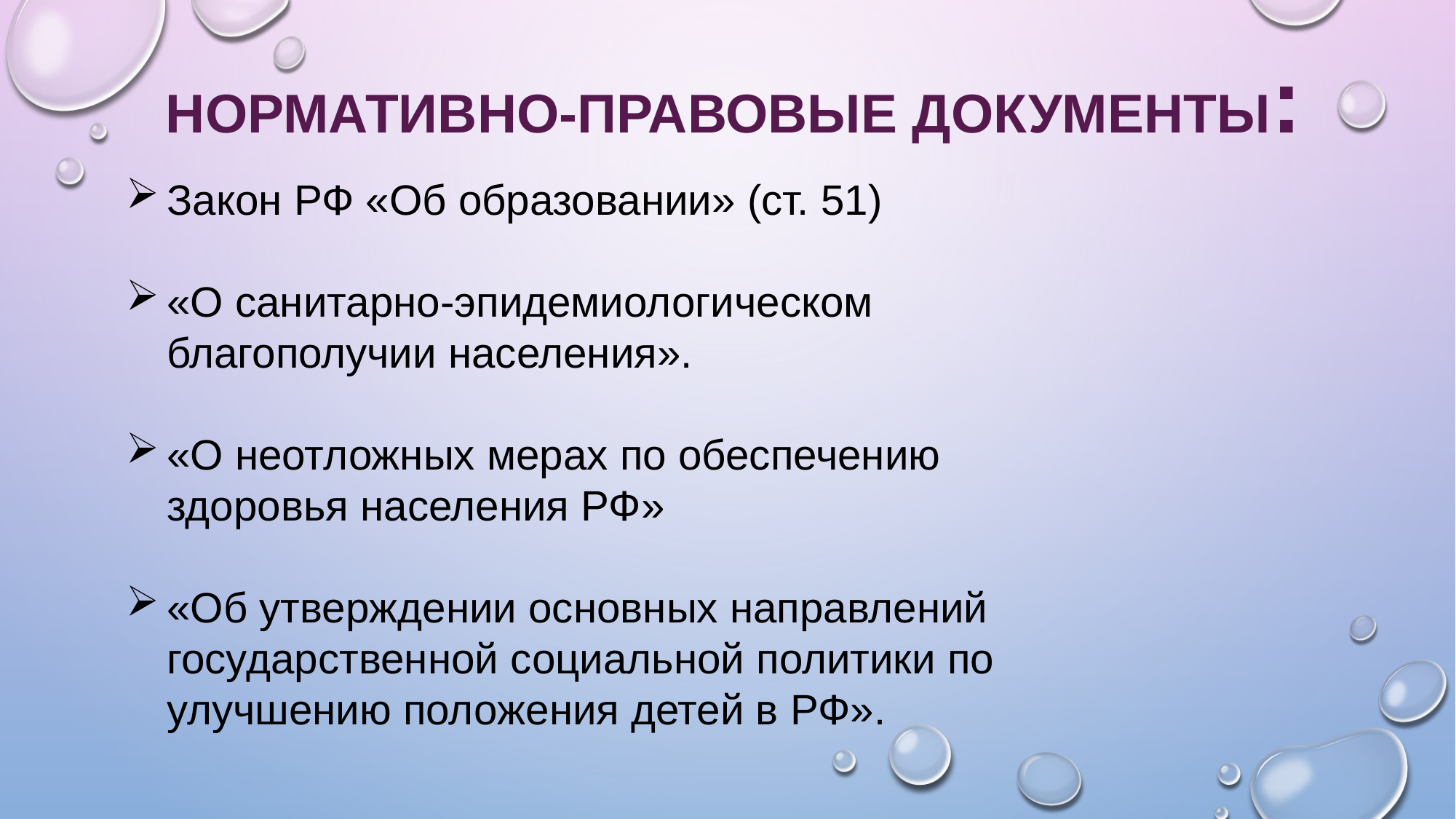

# нормативно-правовые документы:
Закон РФ «Об образовании» (ст. 51)

«О санитарно-эпидемиологическом благополучии населения».

«О неотложных мерах по обеспечению здоровья населения РФ»

«Об утверждении основных направлений государственной социальной политики по улучшению положения детей в РФ».